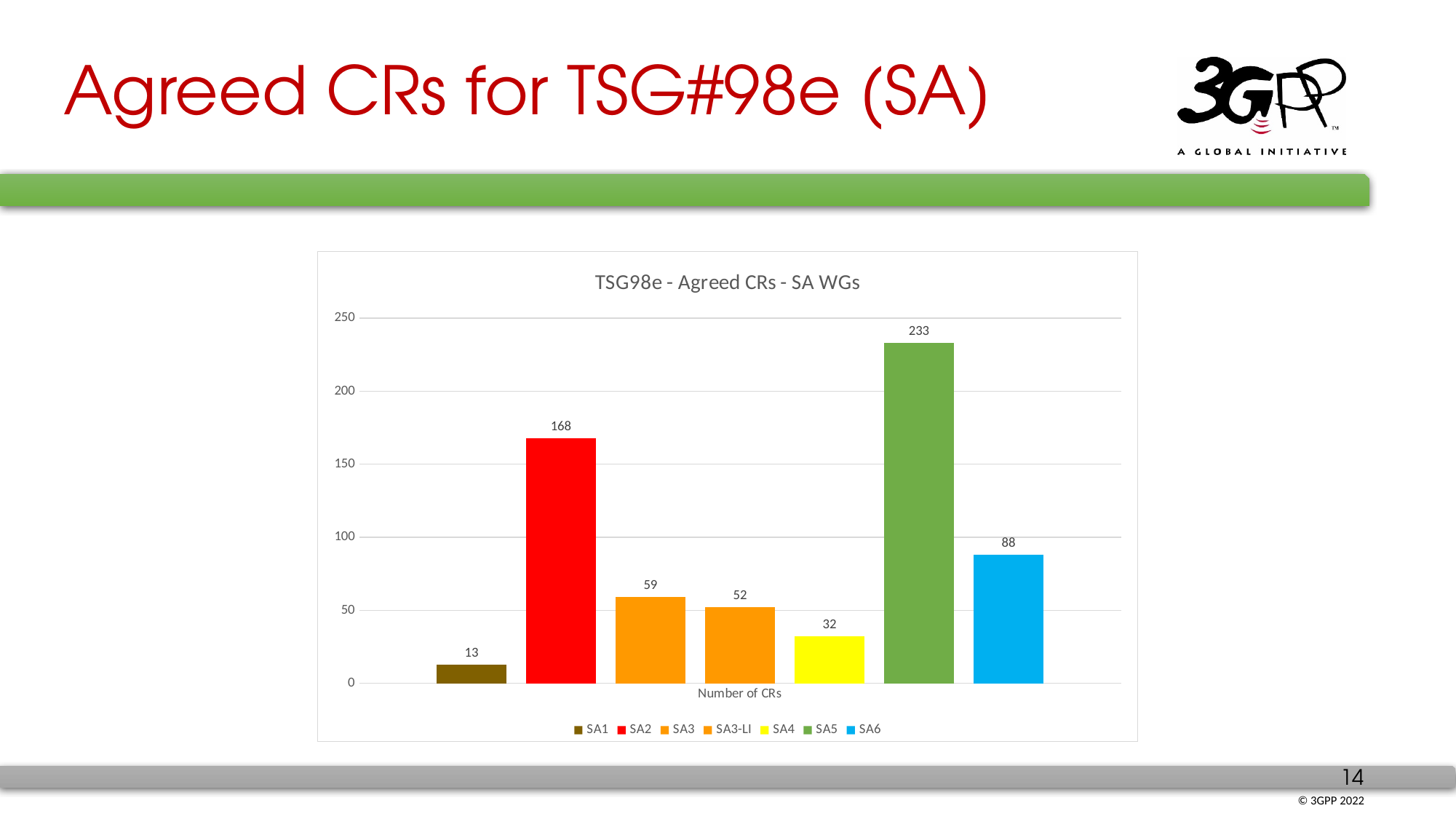

# Agreed CRs for TSG#98e (SA)

### Chart: TSG98e - Agreed CRs - SA WGs

| Category | SA1 | SA2 | SA3 | SA3-LI | SA4 | SA5 | SA6 |
|---|---|---|---|---|---|---|---|
| Number of CRs | 13.0 | 168.0 | 59.0 | 52.0 | 32.0 | 233.0 | 88.0 |